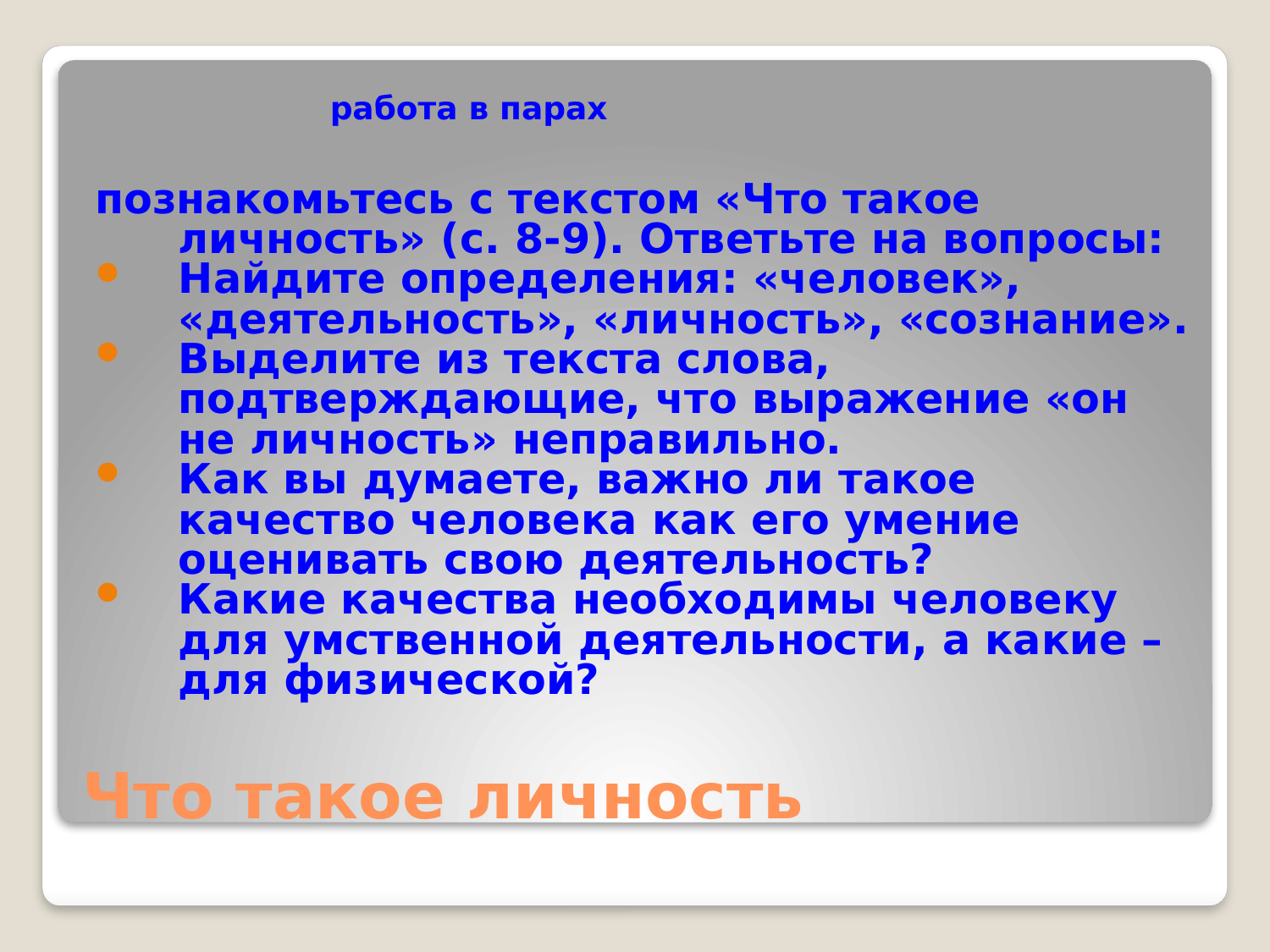

работа в парах
познакомьтесь с текстом «Что такое личность» (с. 8-9). Ответьте на вопросы:
Найдите определения: «человек», «деятельность», «личность», «сознание».
Выделите из текста слова, подтверждающие, что выражение «он не личность» неправильно.
Как вы думаете, важно ли такое качество человека как его умение оценивать свою деятельность?
Какие качества необходимы человеку для умственной деятельности, а какие – для физической?

# Что такое личность